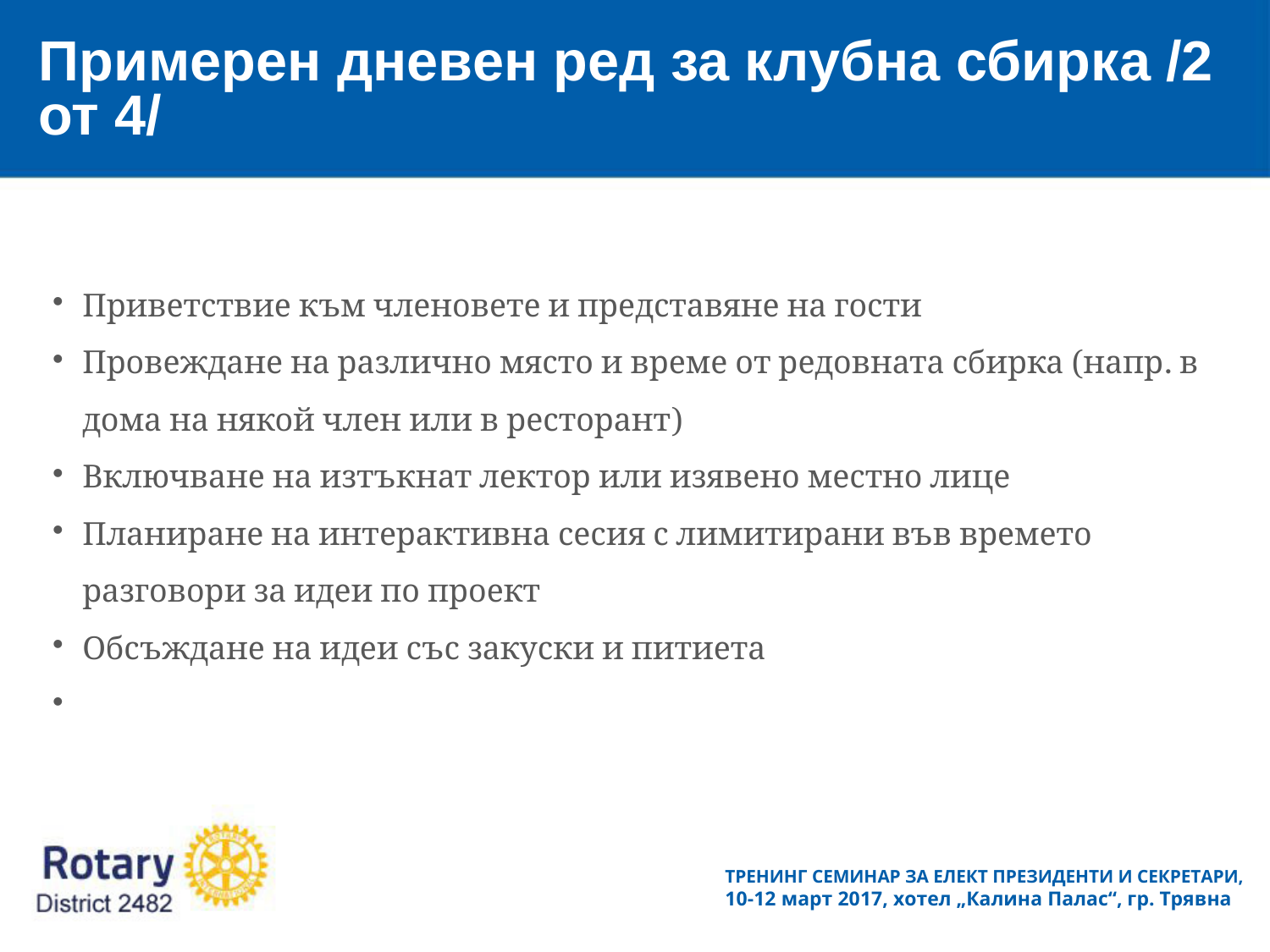

Примерен дневен ред за клубна сбирка /2 от 4/
Приветствие към членовете и представяне на гости
Провеждане на различно място и време от редовната сбирка (напр. в дома на някой член или в ресторант)
Включване на изтъкнат лектор или изявено местно лице
Планиране на интерактивна сесия с лимитирани във времето разговори за идеи по проект
Обсъждане на идеи със закуски и питиета